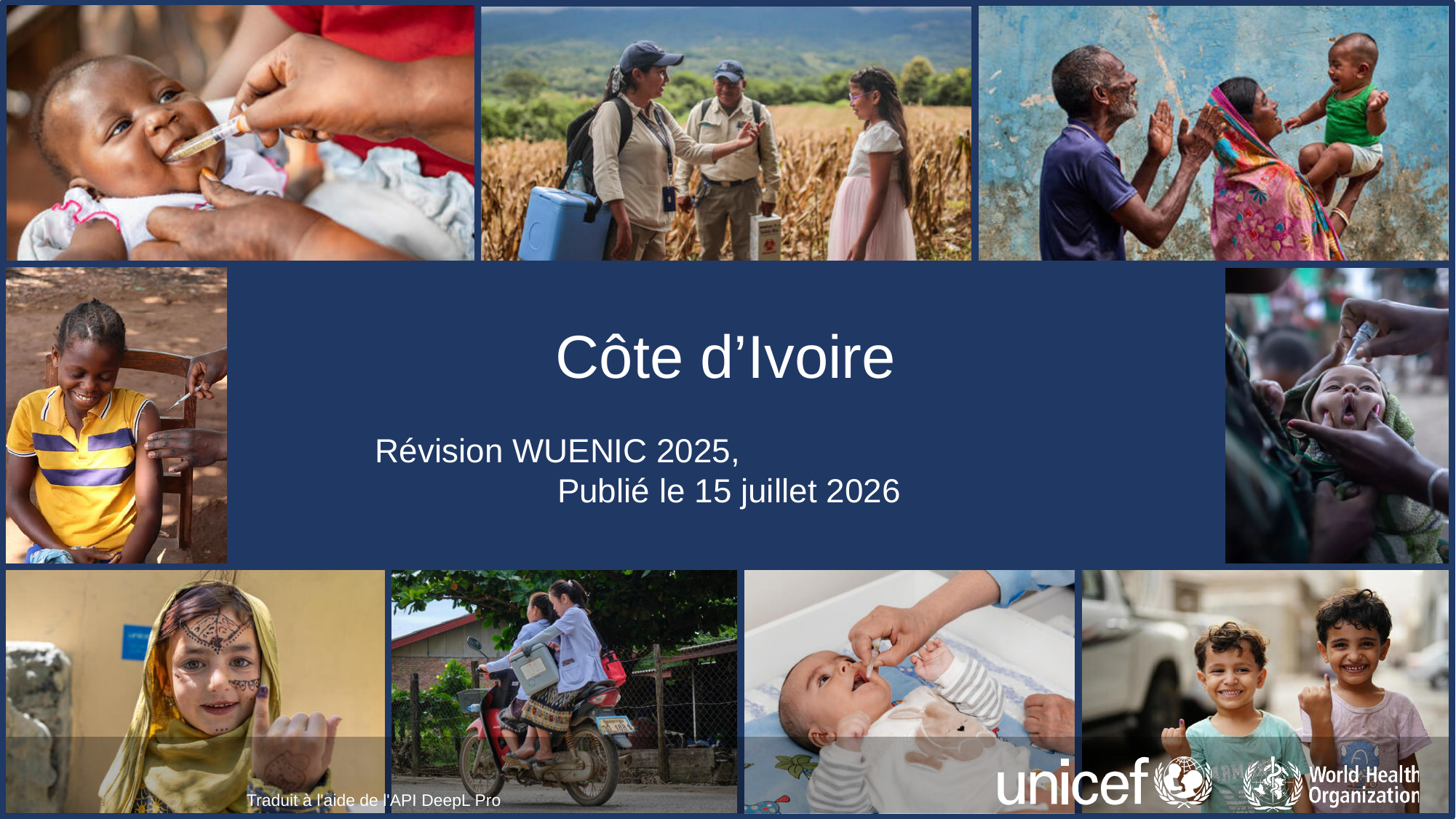

# Côte d’Ivoire
Révision WUENIC 2025,
Publié le 15 juillet 2026
Traduit à l'aide de l'API DeepL Pro